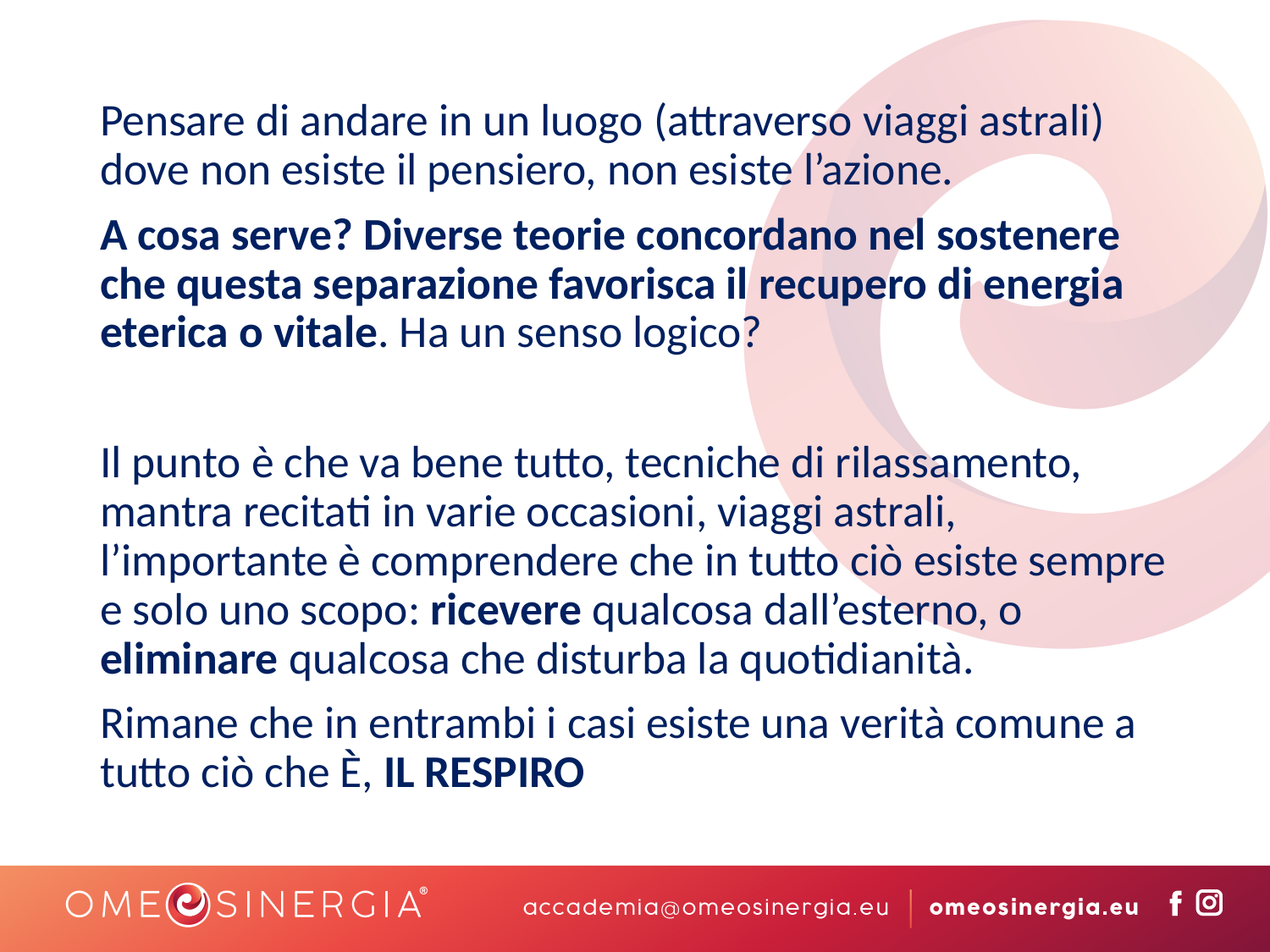

Pensare di andare in un luogo (attraverso viaggi astrali) dove non esiste il pensiero, non esiste l’azione.
A cosa serve? Diverse teorie concordano nel sostenere che questa separazione favorisca il recupero di energia eterica o vitale. Ha un senso logico?

Il punto è che va bene tutto, tecniche di rilassamento, mantra recitati in varie occasioni, viaggi astrali, l’importante è comprendere che in tutto ciò esiste sempre e solo uno scopo: ricevere qualcosa dall’esterno, o eliminare qualcosa che disturba la quotidianità.
Rimane che in entrambi i casi esiste una verità comune a tutto ciò che È, IL RESPIRO